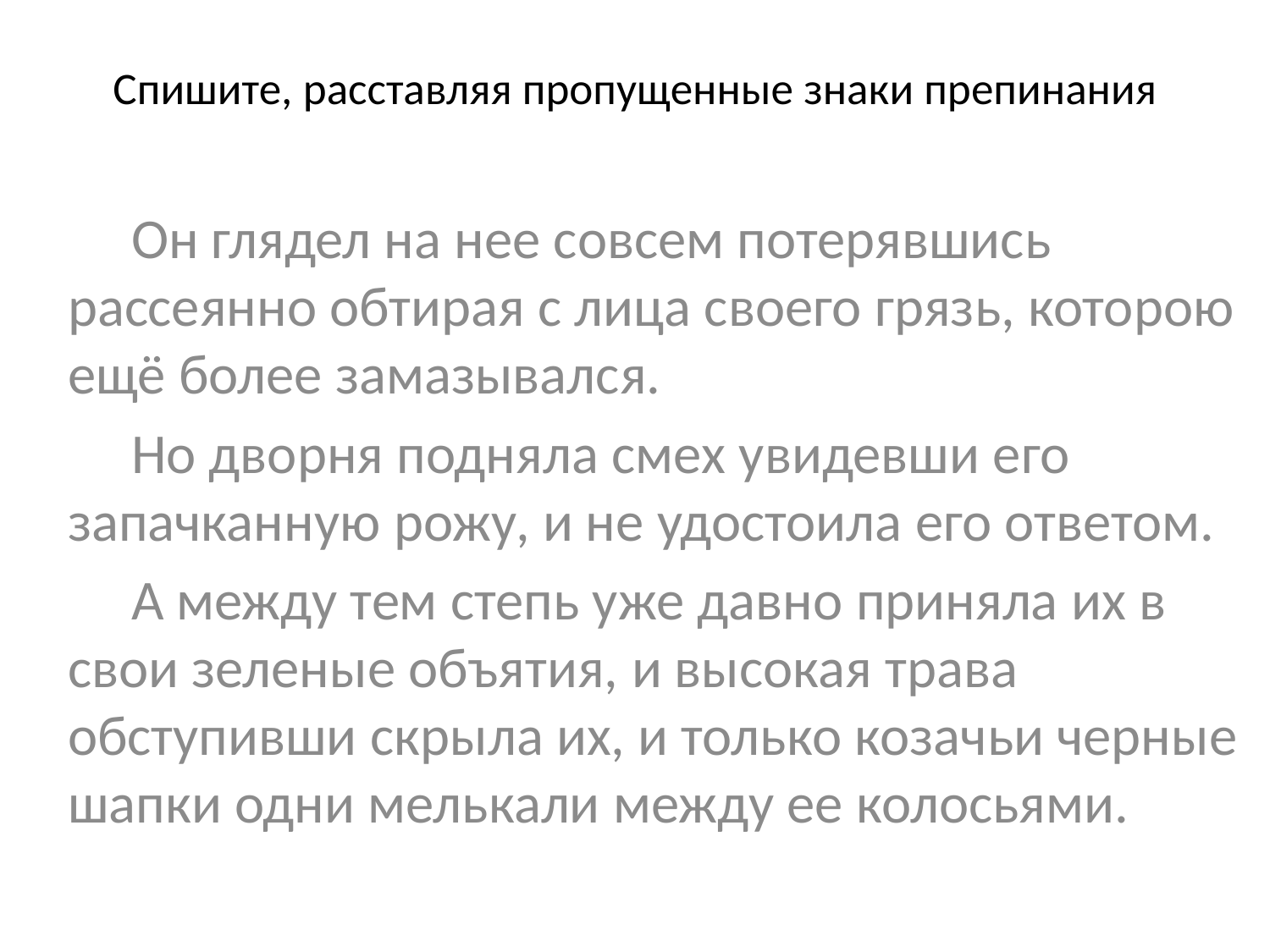

# Спишите, расставляя пропущенные знаки препинания
     Он глядел на нее совсем потерявшись рассеянно обтирая с лица своего грязь, которою ещё более замазывался.
     Но дворня подняла смех увидевши его запачканную рожу, и не удостоила его ответом.
     А между тем степь уже давно приняла их в свои зеленые объятия, и высокая трава обступивши скрыла их, и только козачьи черные шапки одни мелькали между ее колосьями.